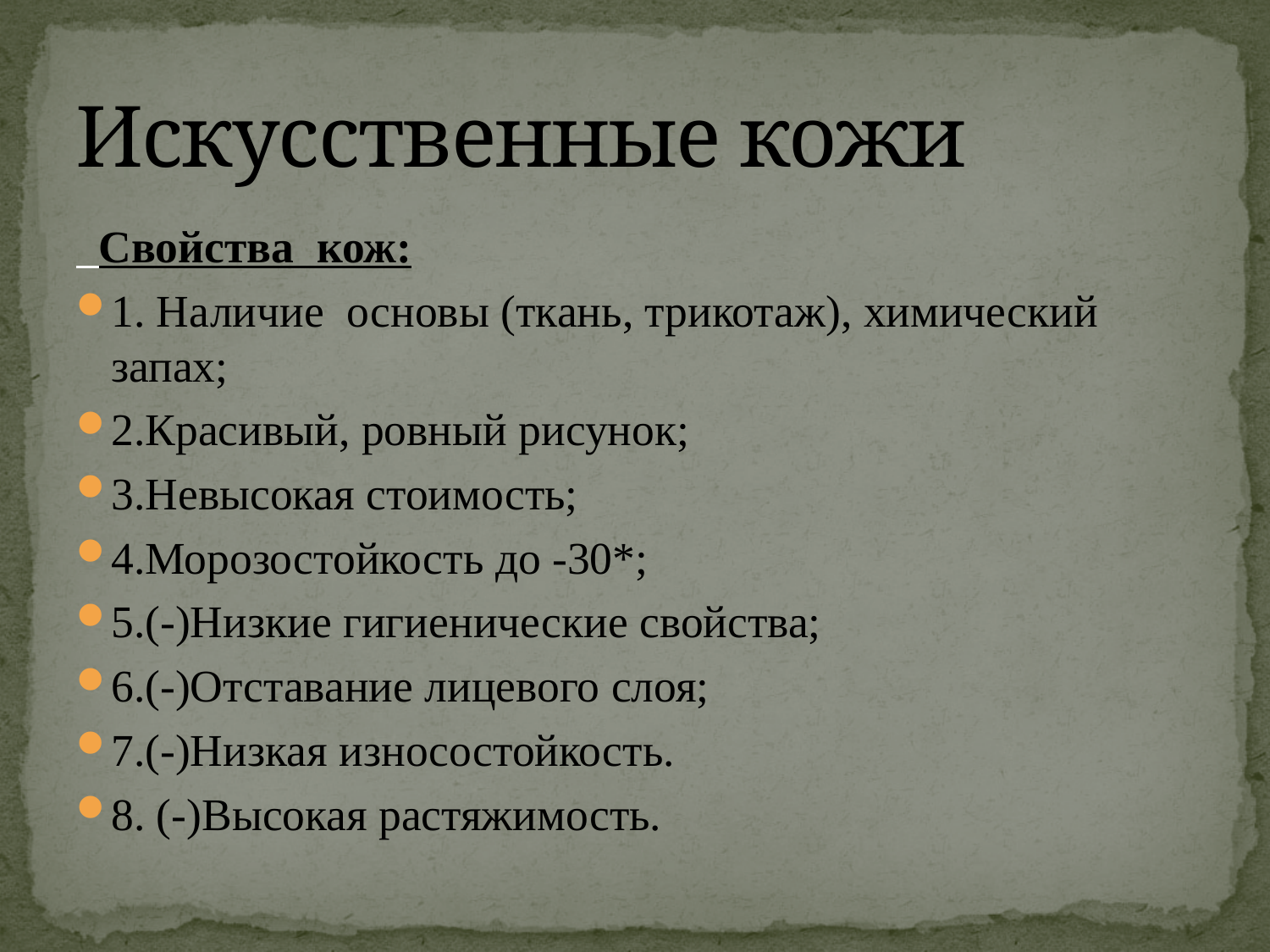

# Искусственные кожи
  Свойства  кож:
1. Наличие  основы (ткань, трикотаж), химический запах;
2.Красивый, ровный рисунок;
3.Невысокая стоимость;
4.Морозостойкость до -30*;
5.(-)Низкие гигиенические свойства;
6.(-)Отставание лицевого слоя;
7.(-)Низкая износостойкость.
8. (-)Высокая растяжимость.